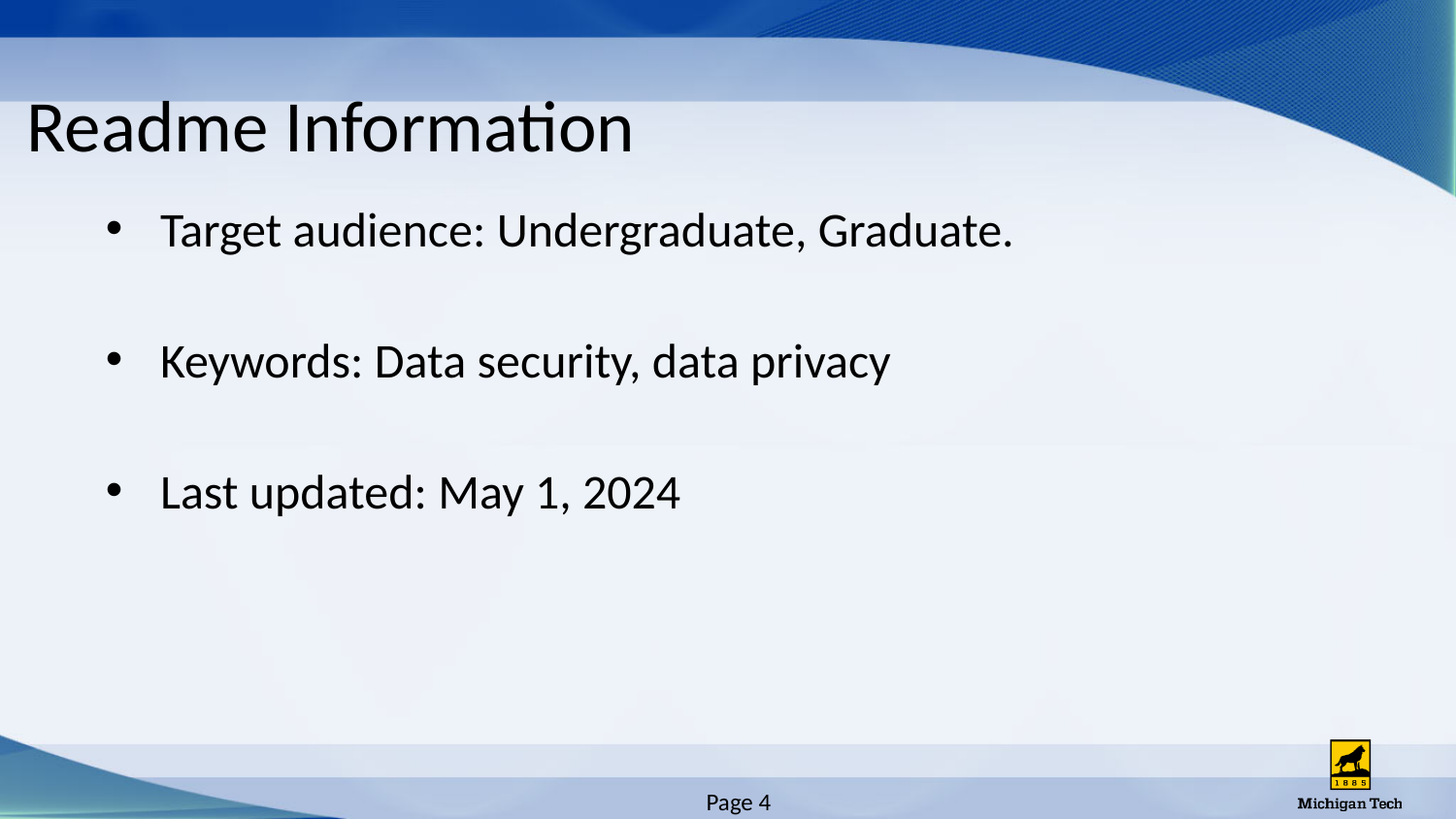

# Readme Information
Target audience: Undergraduate, Graduate.

Keywords: Data security, data privacy

Last updated: May 1, 2024